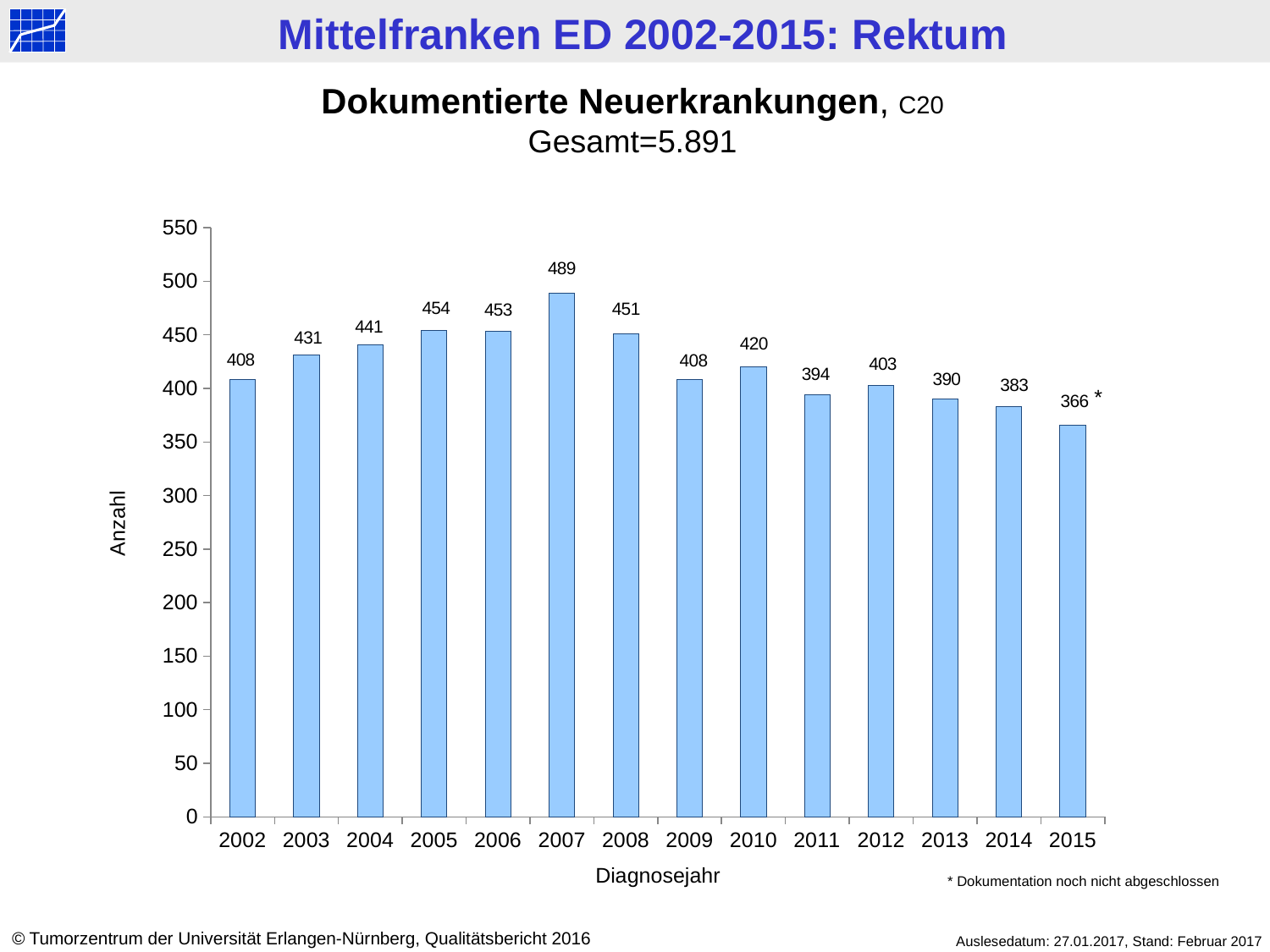

Dokumentierte Neuerkrankungen, C20
Gesamt=5.891

### Chart

| Category | Datenreihe 1 |
|---|---|
| 2002 | 408.0 |
| 2003 | 431.0 |
| 2004 | 441.0 |
| 2005 | 454.0 |
| 2006 | 453.0 |
| 2007 | 489.0 |
| 2008 | 451.0 |
| 2009 | 408.0 |
| 2010 | 420.0 |
| 2011 | 394.0 |
| 2012 | 403.0 |
| 2013 | 390.0 |
| 2014 | 383.0 |
| 2015 | 366.0 |
*
Anzahl
Diagnosejahr
* Dokumentation noch nicht abgeschlossen